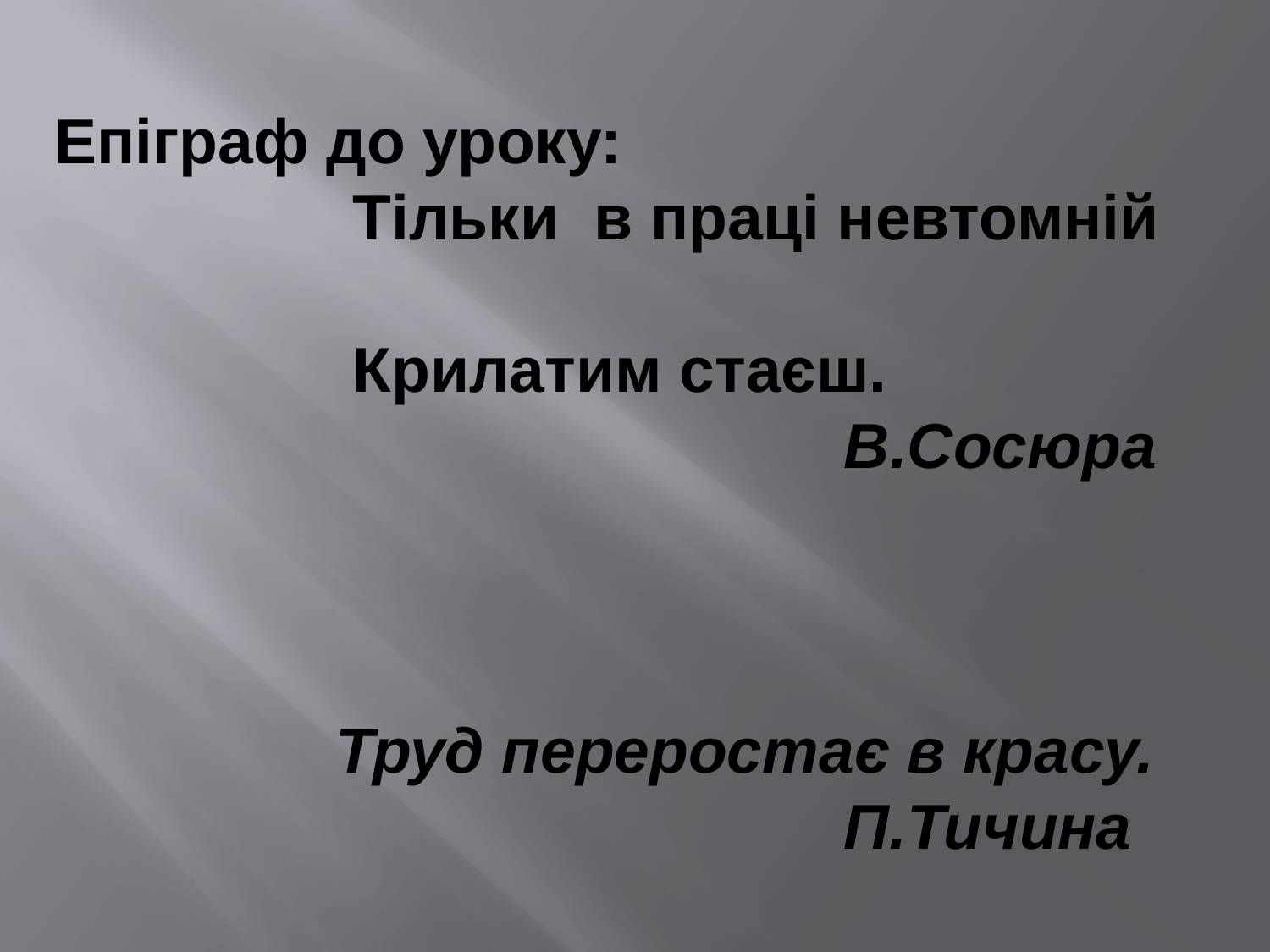

# Епіграф до уроку: Тільки  в праці невтомній Крилатим стаєш. В.Сосюра Труд переростає в красу. П.Тичина